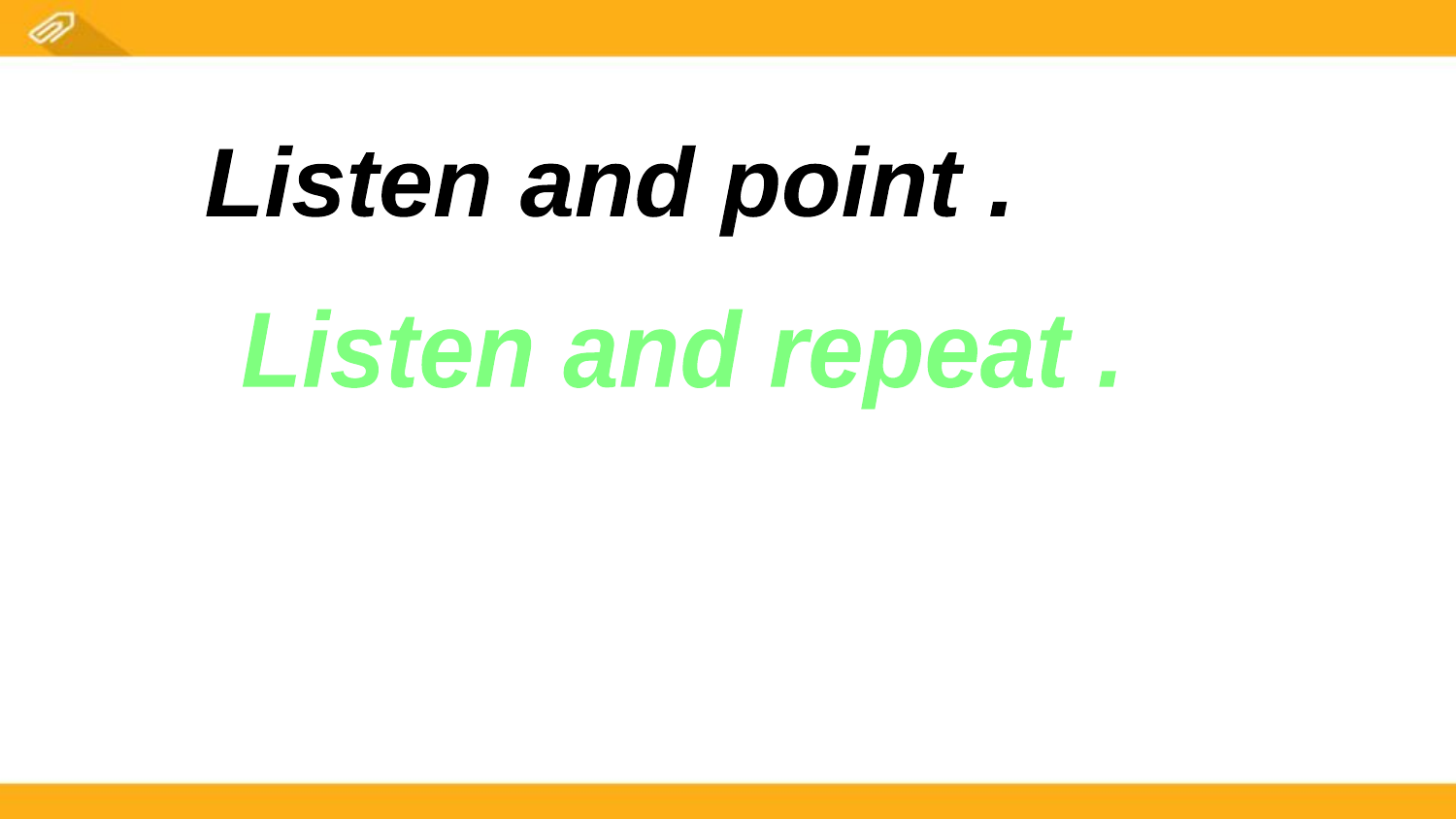

Listen and point .
Listen and repeat .